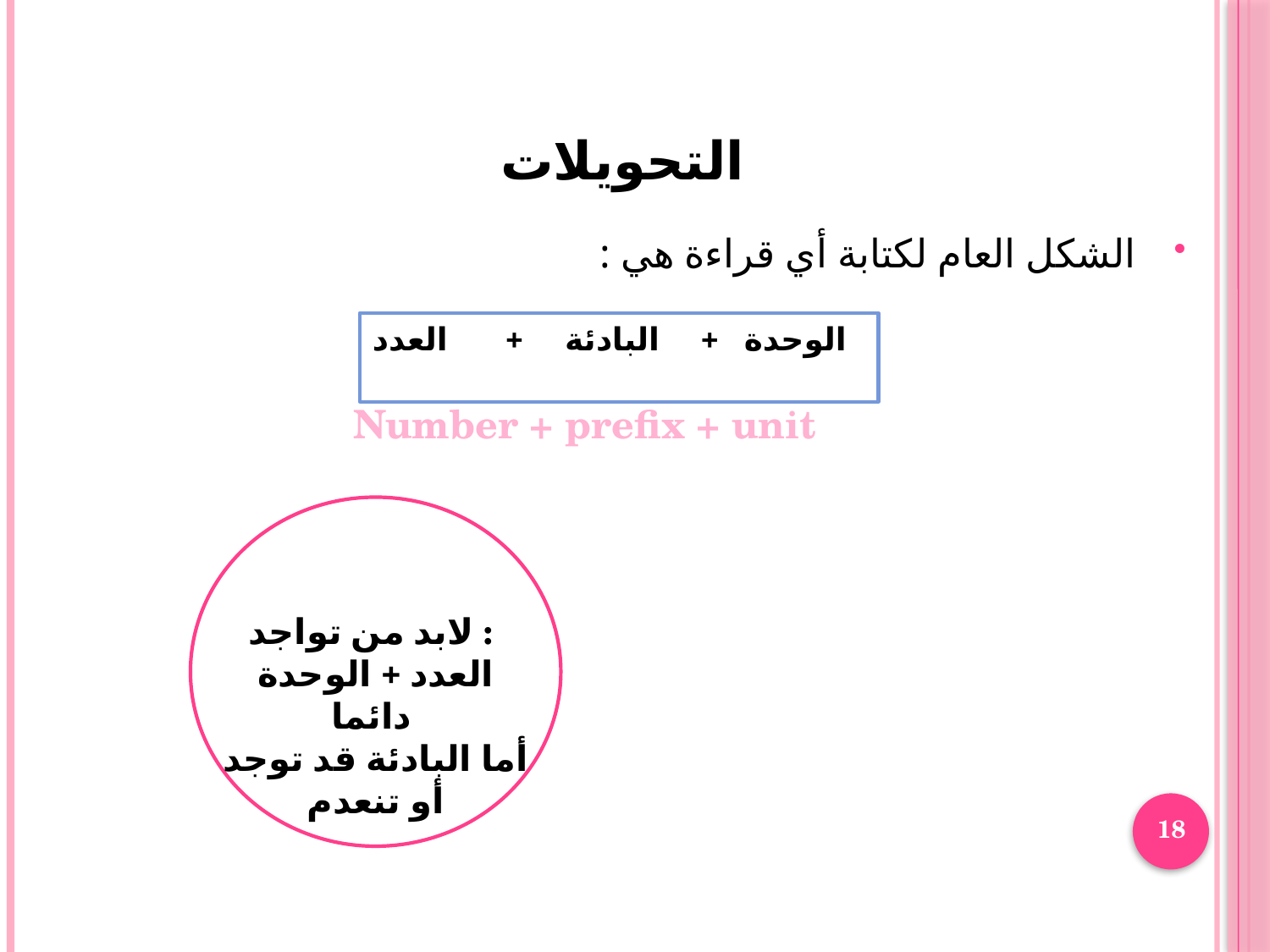

# التحويلات
الشكل العام لكتابة أي قراءة هي :

         Number + prefix + unit
الوحدة   +     البادئة     +       العدد

لابد من تواجد :
العدد + الوحدة دائما
أما البادئة قد توجد أو تنعدم
18